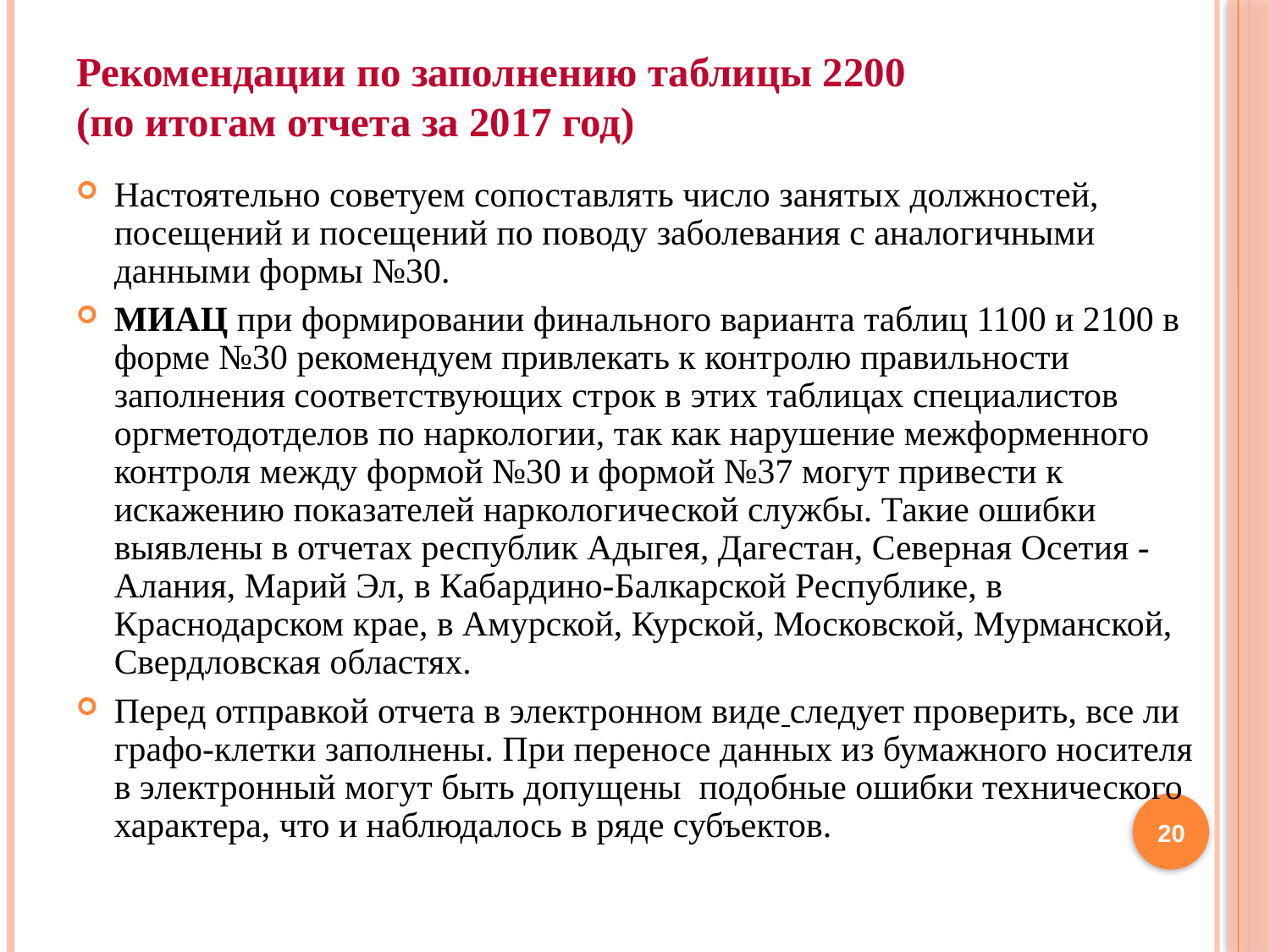

Рекомендации по заполнению таблицы 2200
(по итогам отчета за 2017 год)
Настоятельно советуем сопоставлять число занятых должностей, посещений и посещений по поводу заболевания с аналогичными данными формы №30.
МИАЦ при формировании финального варианта таблиц 1100 и 2100 в форме №30 рекомендуем привлекать к контролю правильности заполнения соответствующих строк в этих таблицах специалистов оргметодотделов по наркологии, так как нарушение межформенного контроля между формой №30 и формой №37 могут привести к искажению показателей наркологической службы. Такие ошибки выявлены в отчетах республик Адыгея, Дагестан, Северная Осетия - Алания, Марий Эл, в Кабардино-Балкарской Республике, в Краснодарском крае, в Амурской, Курской, Московской, Мурманской, Свердловская областях.
Перед отправкой отчета в электронном виде следует проверить, все ли графо-клетки заполнены. При переносе данных из бумажного носителя в электронный могут быть допущены  подобные ошибки технического характера, что и наблюдалось в ряде субъектов.
20